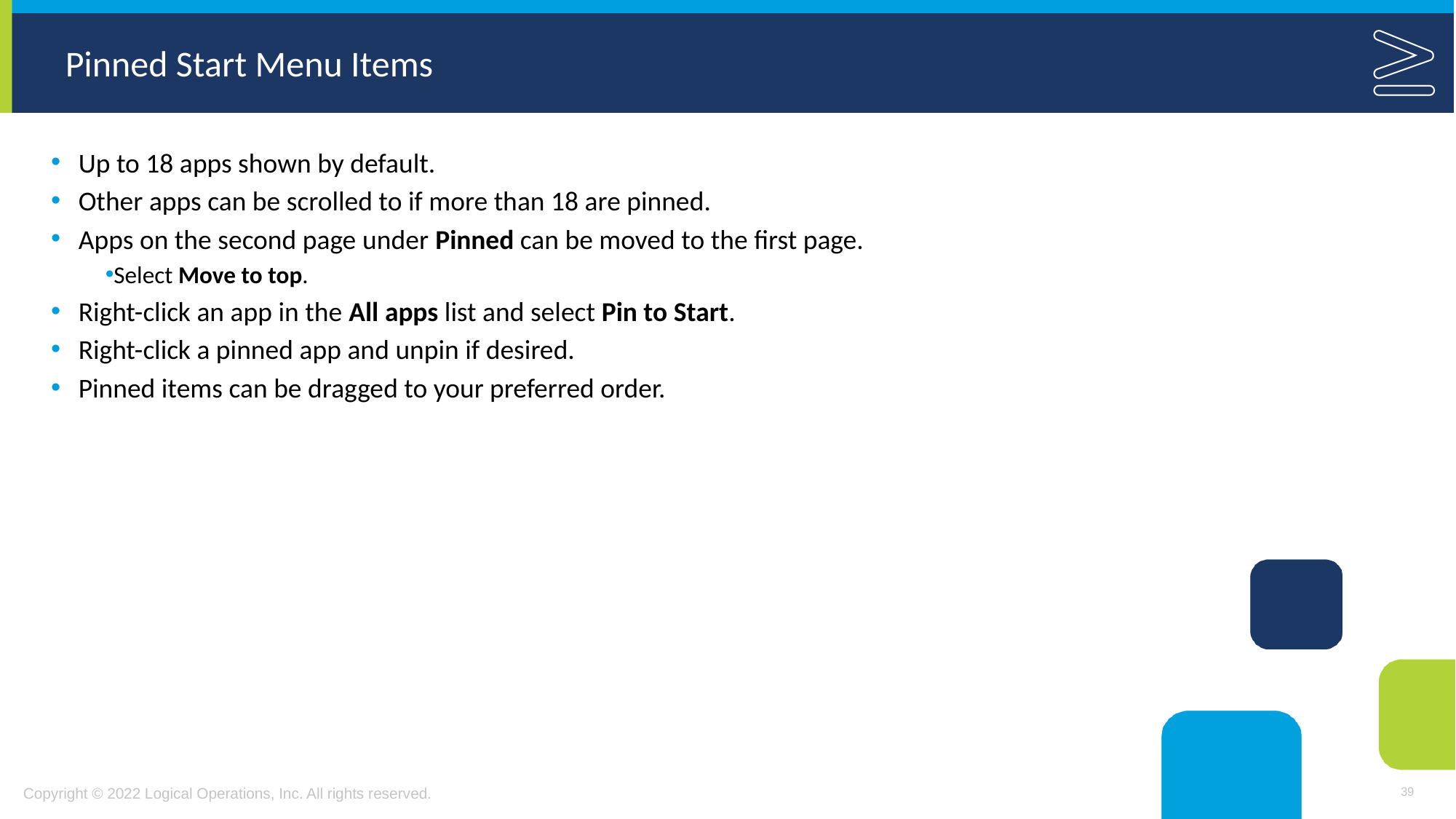

# Pinned Start Menu Items
Up to 18 apps shown by default.
Other apps can be scrolled to if more than 18 are pinned.
Apps on the second page under Pinned can be moved to the first page.
Select Move to top.
Right-click an app in the All apps list and select Pin to Start.
Right-click a pinned app and unpin if desired.
Pinned items can be dragged to your preferred order.
39